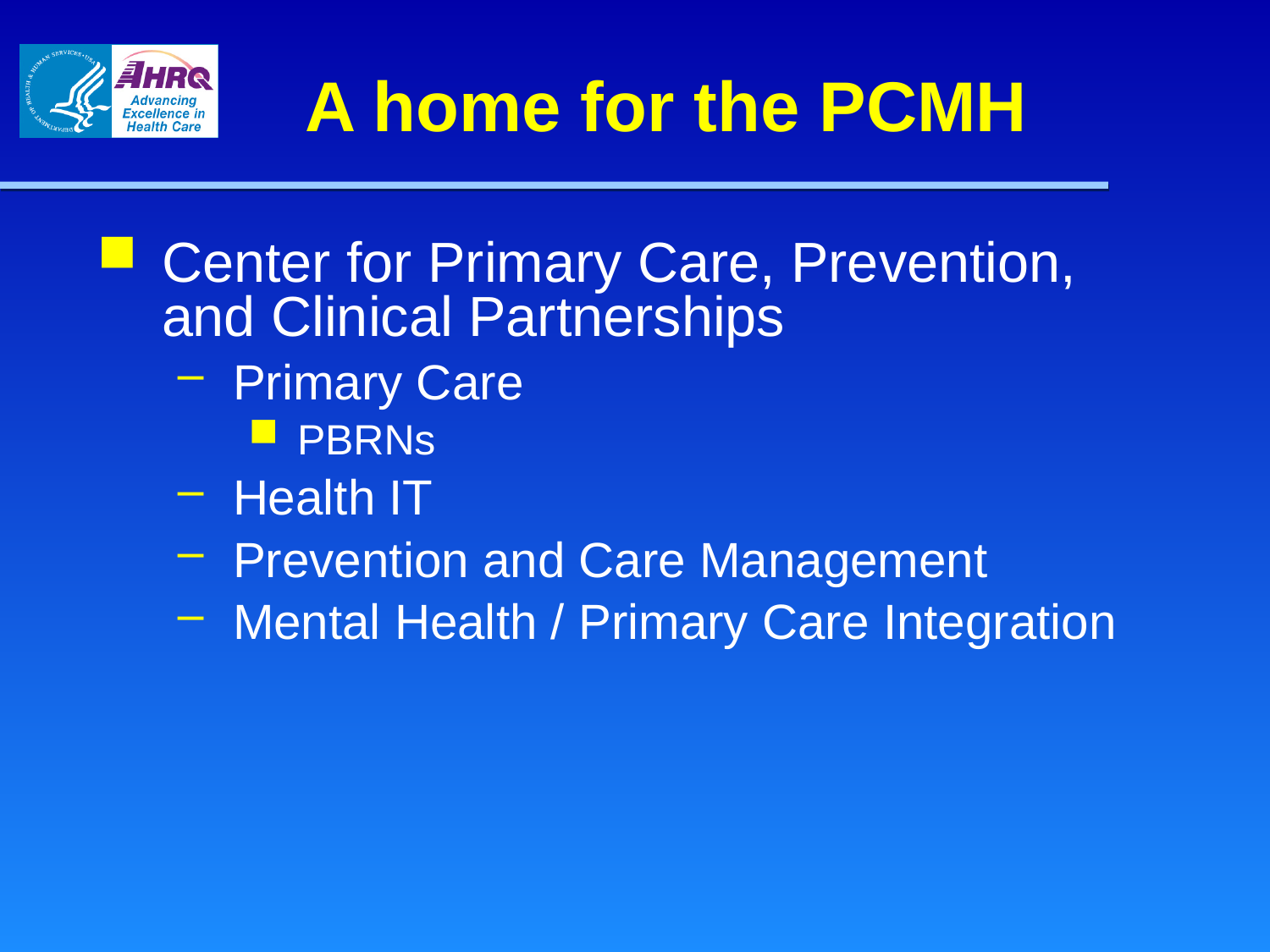

# A home for the PCMH
Center for Primary Care, Prevention, and Clinical Partnerships
Primary Care
PBRNs
Health IT
Prevention and Care Management
Mental Health / Primary Care Integration